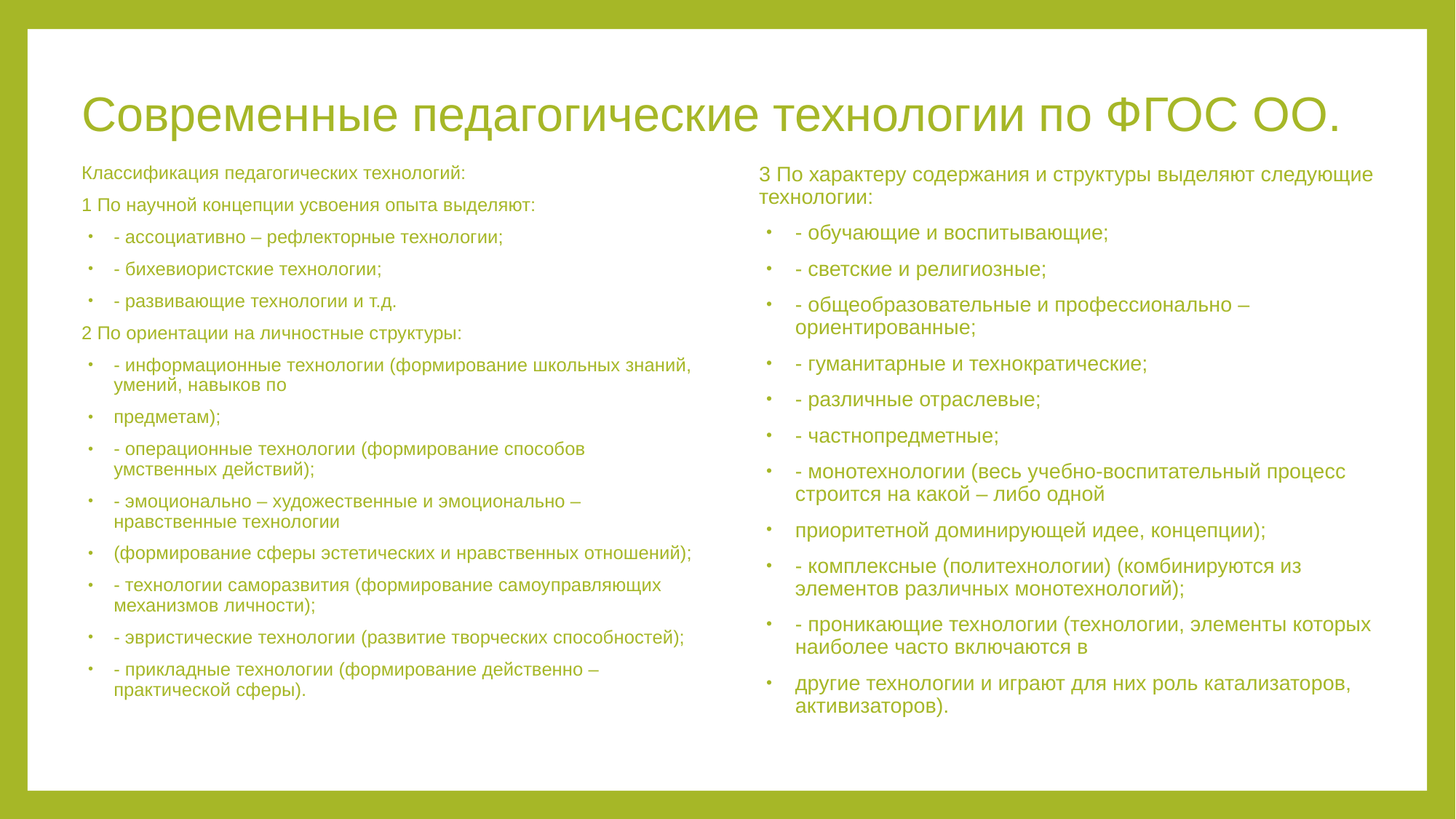

# Современные педагогические технологии по ФГОС ОО.
Классификация педагогических технологий:
1 По научной концепции усвоения опыта выделяют:
- ассоциативно – рефлекторные технологии;
- бихевиористские технологии;
- развивающие технологии и т.д.
2 По ориентации на личностные структуры:
- информационные технологии (формирование школьных знаний, умений, навыков по
предметам);
- операционные технологии (формирование способов умственных действий);
- эмоционально – художественные и эмоционально – нравственные технологии
(формирование сферы эстетических и нравственных отношений);
- технологии саморазвития (формирование самоуправляющих механизмов личности);
- эвристические технологии (развитие творческих способностей);
- прикладные технологии (формирование действенно – практической сферы).

3 По характеру содержания и структуры выделяют следующие технологии:
- обучающие и воспитывающие;
- светские и религиозные;
- общеобразовательные и профессионально – ориентированные;
- гуманитарные и технократические;
- различные отраслевые;
- частнопредметные;
- монотехнологии (весь учебно-воспитательный процесс строится на какой – либо одной
приоритетной доминирующей идее, концепции);
- комплексные (политехнологии) (комбинируются из элементов различных монотехнологий);
- проникающие технологии (технологии, элементы которых наиболее часто включаются в
другие технологии и играют для них роль катализаторов, активизаторов).